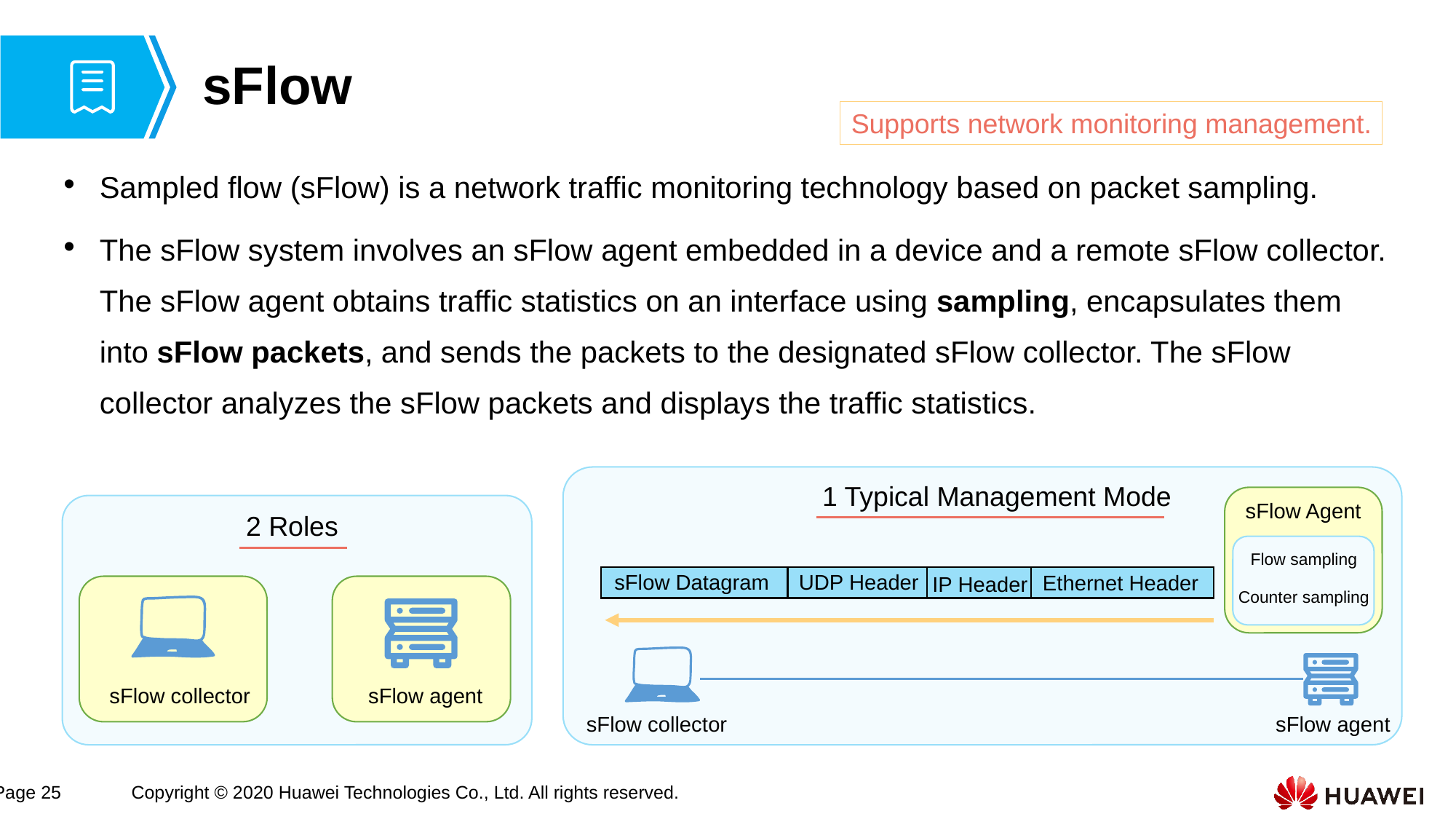

# sFlow
Supports network monitoring management.
Sampled flow (sFlow) is a network traffic monitoring technology based on packet sampling.
The sFlow system involves an sFlow agent embedded in a device and a remote sFlow collector. The sFlow agent obtains traffic statistics on an interface using sampling, encapsulates them into sFlow packets, and sends the packets to the designated sFlow collector. The sFlow collector analyzes the sFlow packets and displays the traffic statistics.

1 Typical Management Mode

sFlow Agent

2 Roles

Flow sampling
sFlow Datagram

UDP Header

Ethernet Header

IP Header

sFlow collector

sFlow agent
Counter sampling

sFlow collector
sFlow agent